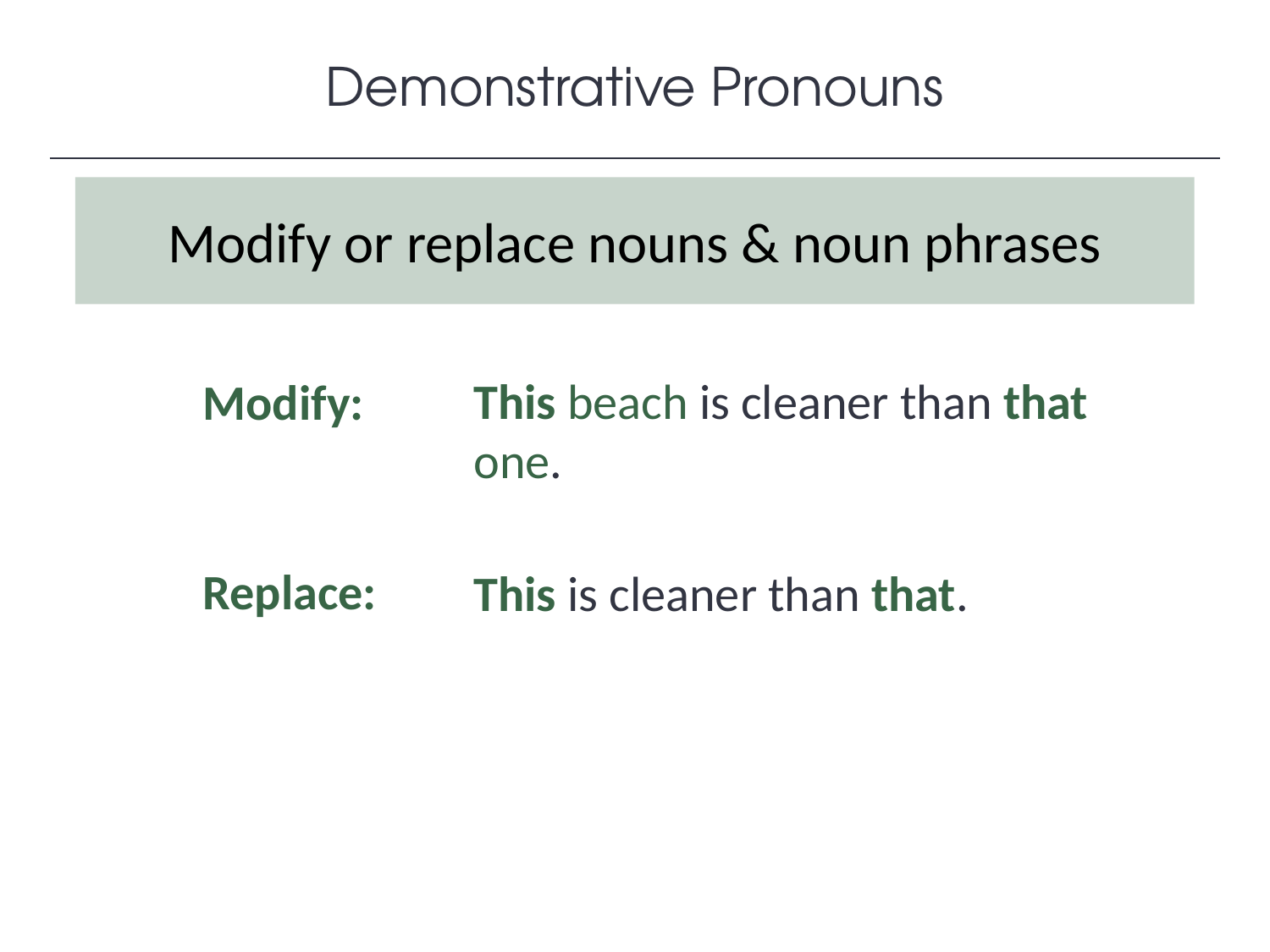

Demonstrative Pronouns
HAWKES LEARNING

Modify or replace nouns & noun phrases
Modify:
This beach is cleaner than that one.
Replace:
This is cleaner than that.